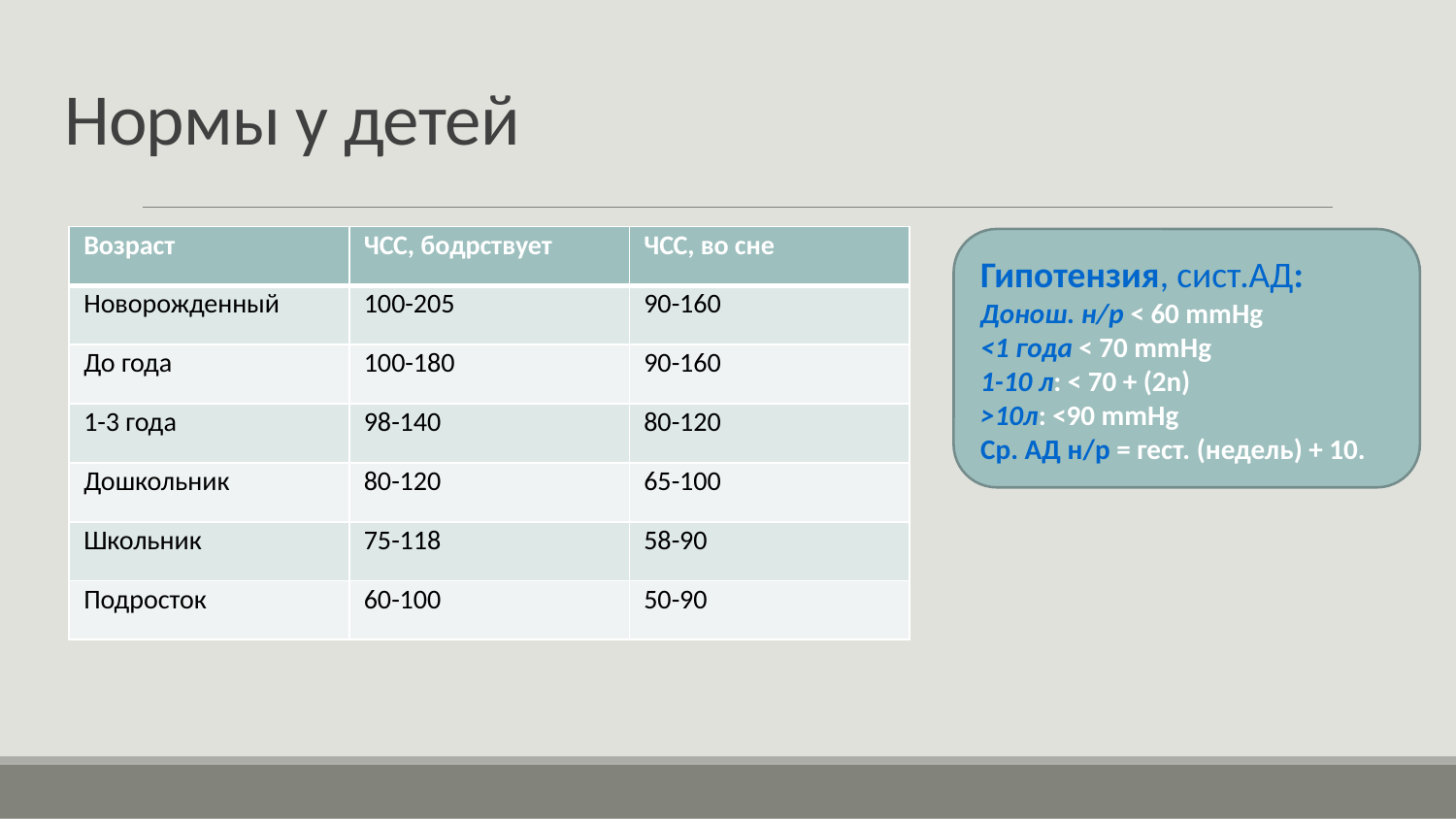

# Нормы у детей
| Возраст | ЧСС, бодрствует | ЧСС, во сне |
| --- | --- | --- |
| Новорожденный | 100-205 | 90-160 |
| До года | 100-180 | 90-160 |
| 1-3 года | 98-140 | 80-120 |
| Дошкольник | 80-120 | 65-100 |
| Школьник | 75-118 | 58-90 |
| Подросток | 60-100 | 50-90 |
Гипотензия, сист.АД:
Донош. н/р < 60 mmHg
<1 года < 70 mmHg
1-10 л: < 70 + (2n)
>10л: <90 mmHg
Ср. АД н/р = гест. (недель) + 10.